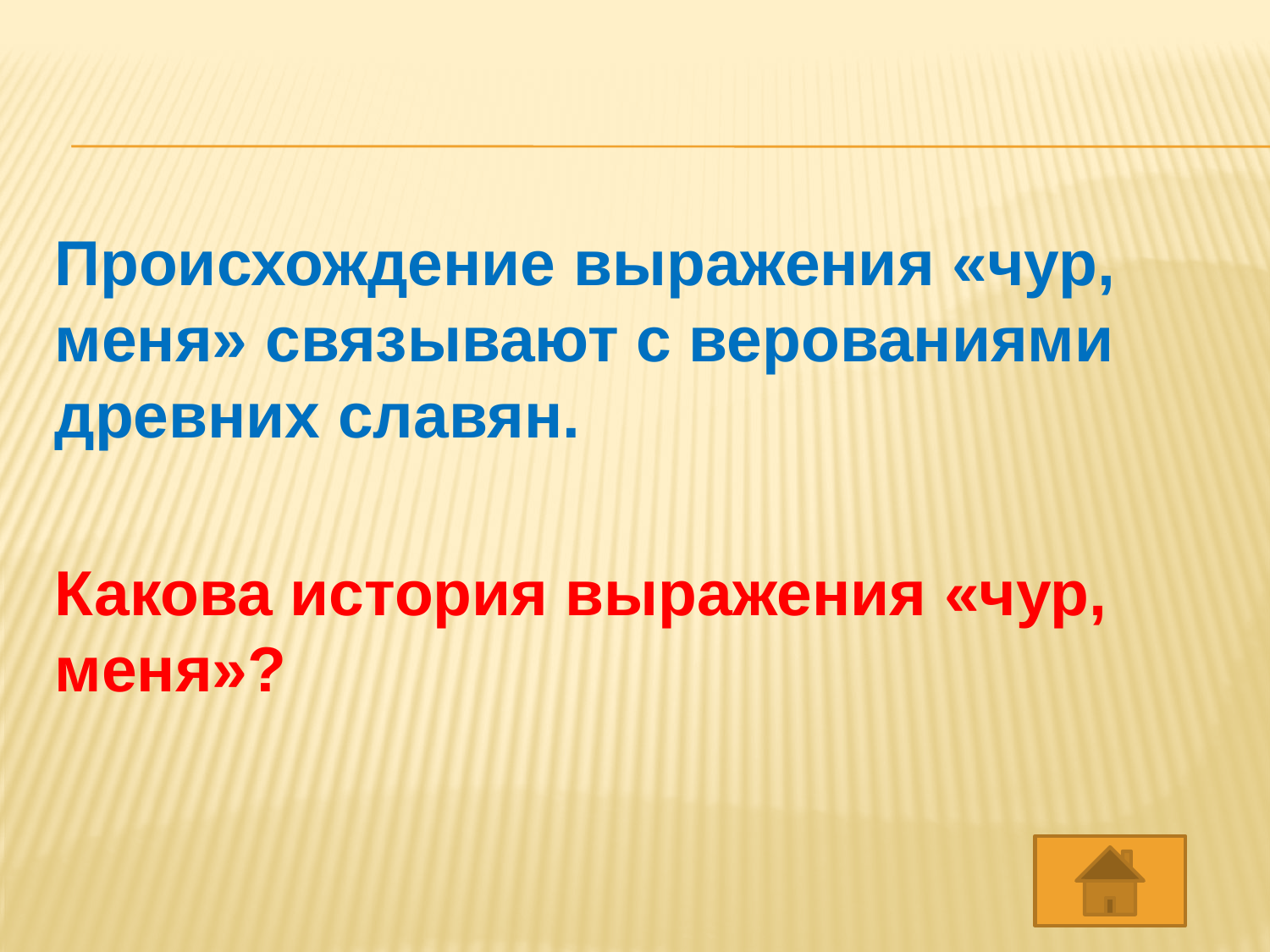

#
Происхождение выражения «чур, меня» связывают с верованиями древних славян.

Какова история выражения «чур, меня»?